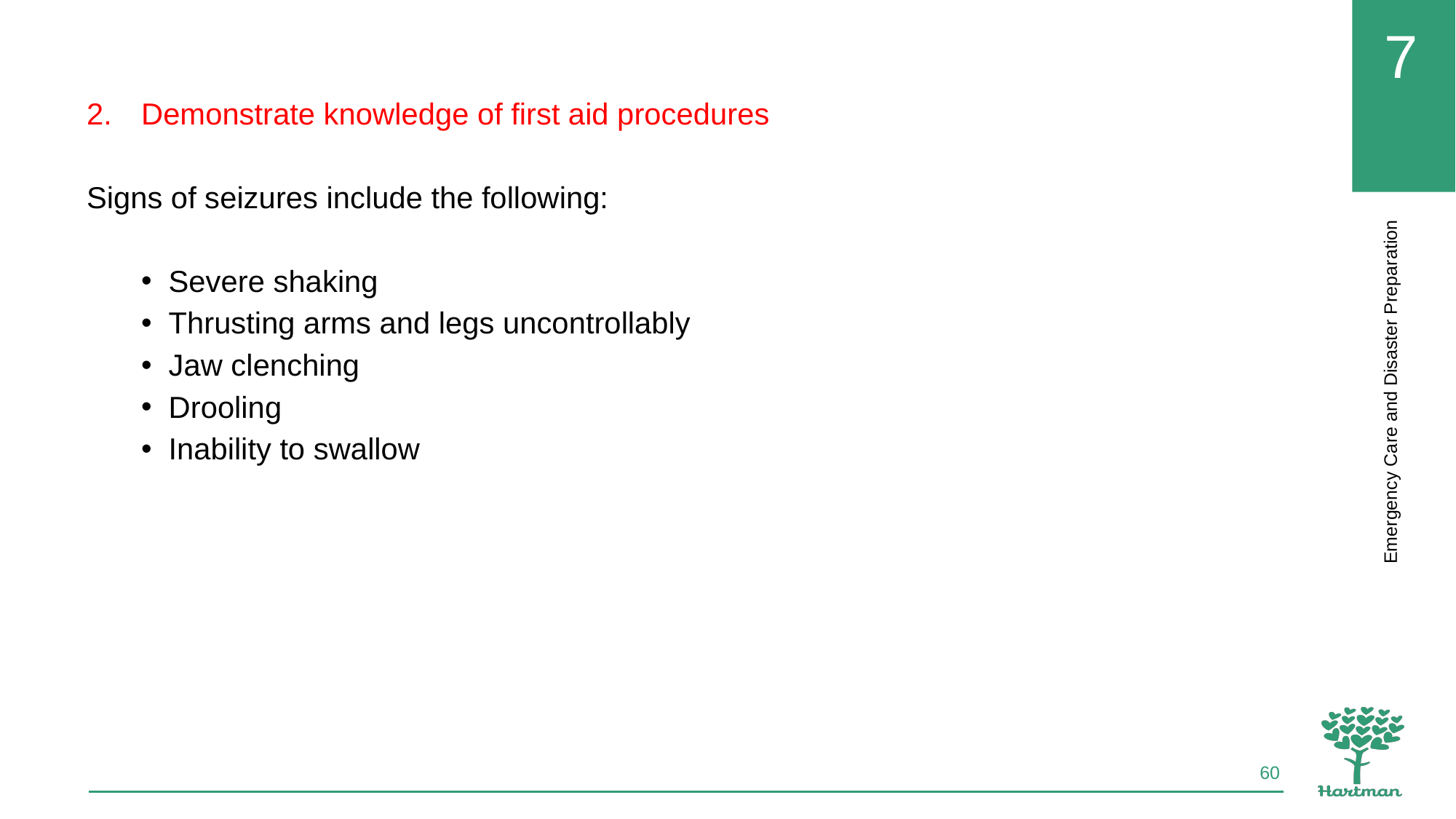

Demonstrate knowledge of first aid procedures

Signs of seizures include the following:

Severe shaking
Thrusting arms and legs uncontrollably
Jaw clenching
Drooling
Inability to swallow

60